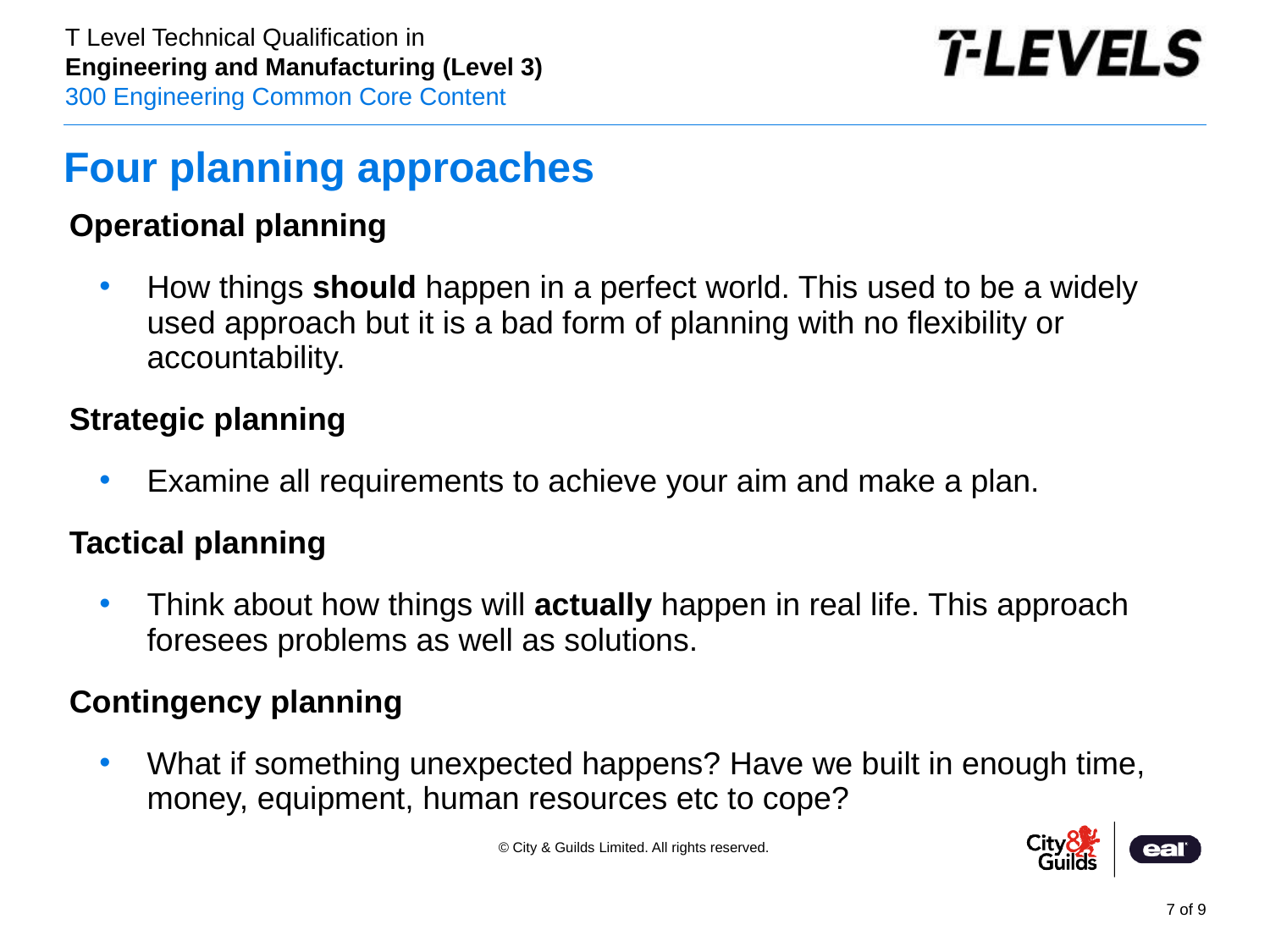

# Four planning approaches
Operational planning
How things should happen in a perfect world. This used to be a widely used approach but it is a bad form of planning with no flexibility or accountability.
Strategic planning
Examine all requirements to achieve your aim and make a plan.
Tactical planning
Think about how things will actually happen in real life. This approach foresees problems as well as solutions.
Contingency planning
What if something unexpected happens? Have we built in enough time, money, equipment, human resources etc to cope?